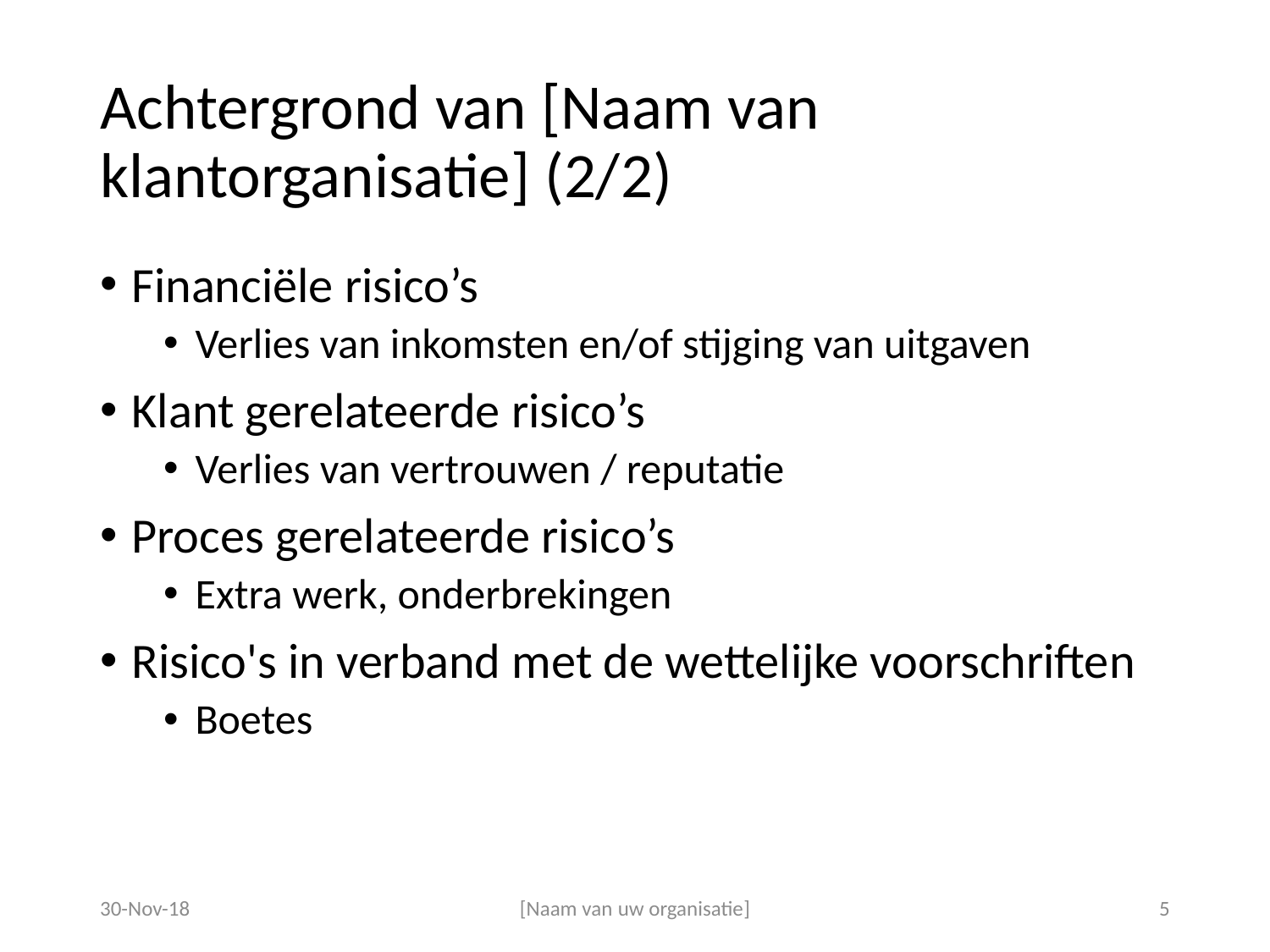

# Achtergrond van [Naam van klantorganisatie] (2/2)
Financiële risico’s
Verlies van inkomsten en/of stijging van uitgaven
Klant gerelateerde risico’s
Verlies van vertrouwen / reputatie
Proces gerelateerde risico’s
Extra werk, onderbrekingen
Risico's in verband met de wettelijke voorschriften
Boetes
30-Nov-18
[Naam van uw organisatie]
5